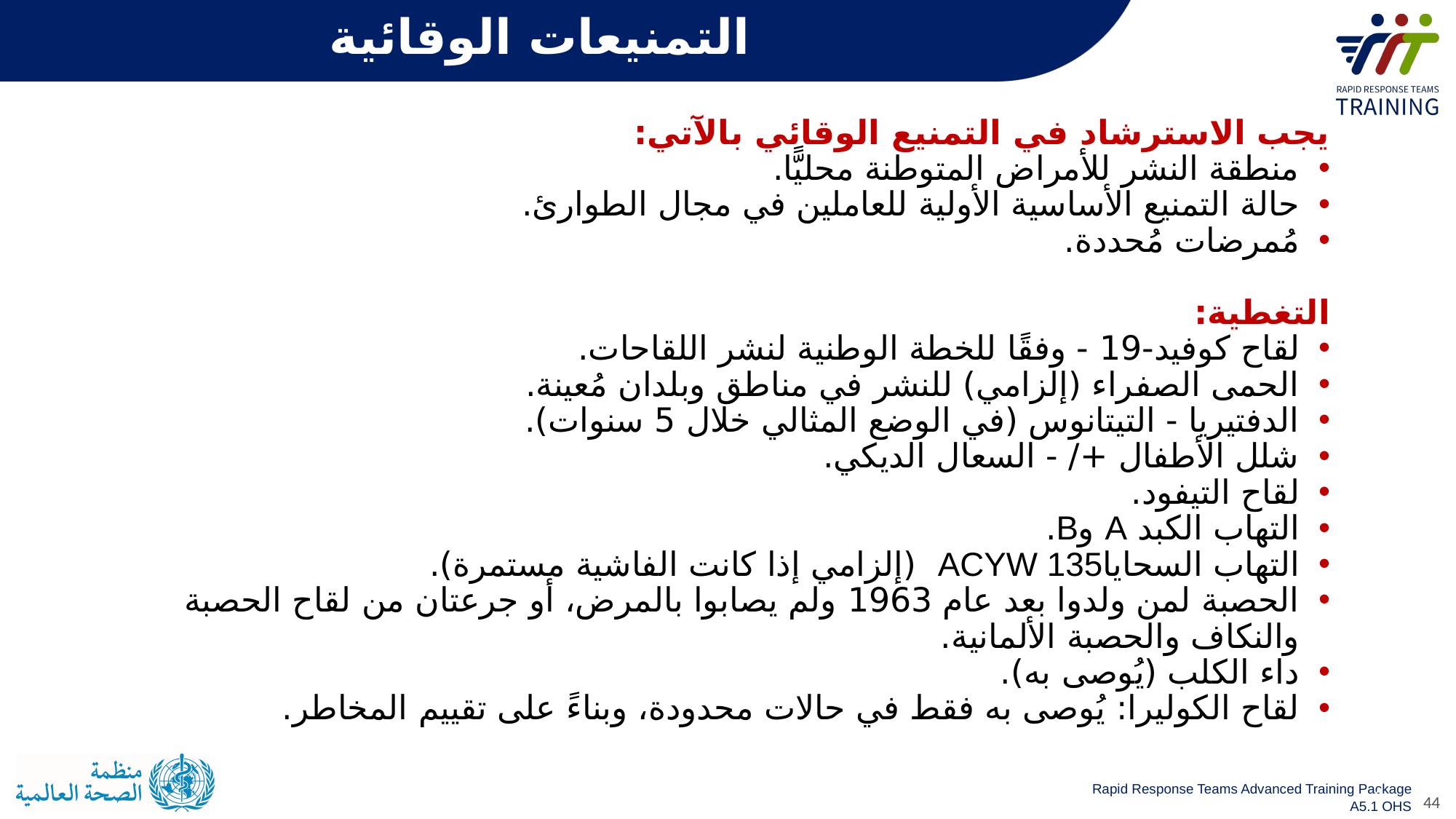

التمنيعات الوقائية
يجب الاسترشاد في التمنيع الوقائي بالآتي:
منطقة النشر للأمراض المتوطنة محليًّا.
حالة التمنيع الأساسية الأولية للعاملين في مجال الطوارئ.
مُمرضات مُحددة.

التغطية:
لقاح كوفيد-19 - وفقًا للخطة الوطنية لنشر اللقاحات.
الحمى الصفراء (إلزامي) للنشر في مناطق وبلدان مُعينة.
الدفتيريا - التيتانوس (في الوضع المثالي خلال 5 سنوات).
شلل الأطفال +/ - السعال الديكي.
لقاح التيفود.
التهاب الكبد A وB.
التهاب السحاياACYW 135  (إلزامي إذا كانت الفاشية مستمرة).
الحصبة لمن ولدوا بعد عام 1963 ولم يصابوا بالمرض، أو جرعتان من لقاح الحصبة والنكاف والحصبة الألمانية.
داء الكلب (يُوصى به).
لقاح الكوليرا: يُوصى به فقط في حالات محدودة، وبناءً على تقييم المخاطر.
44